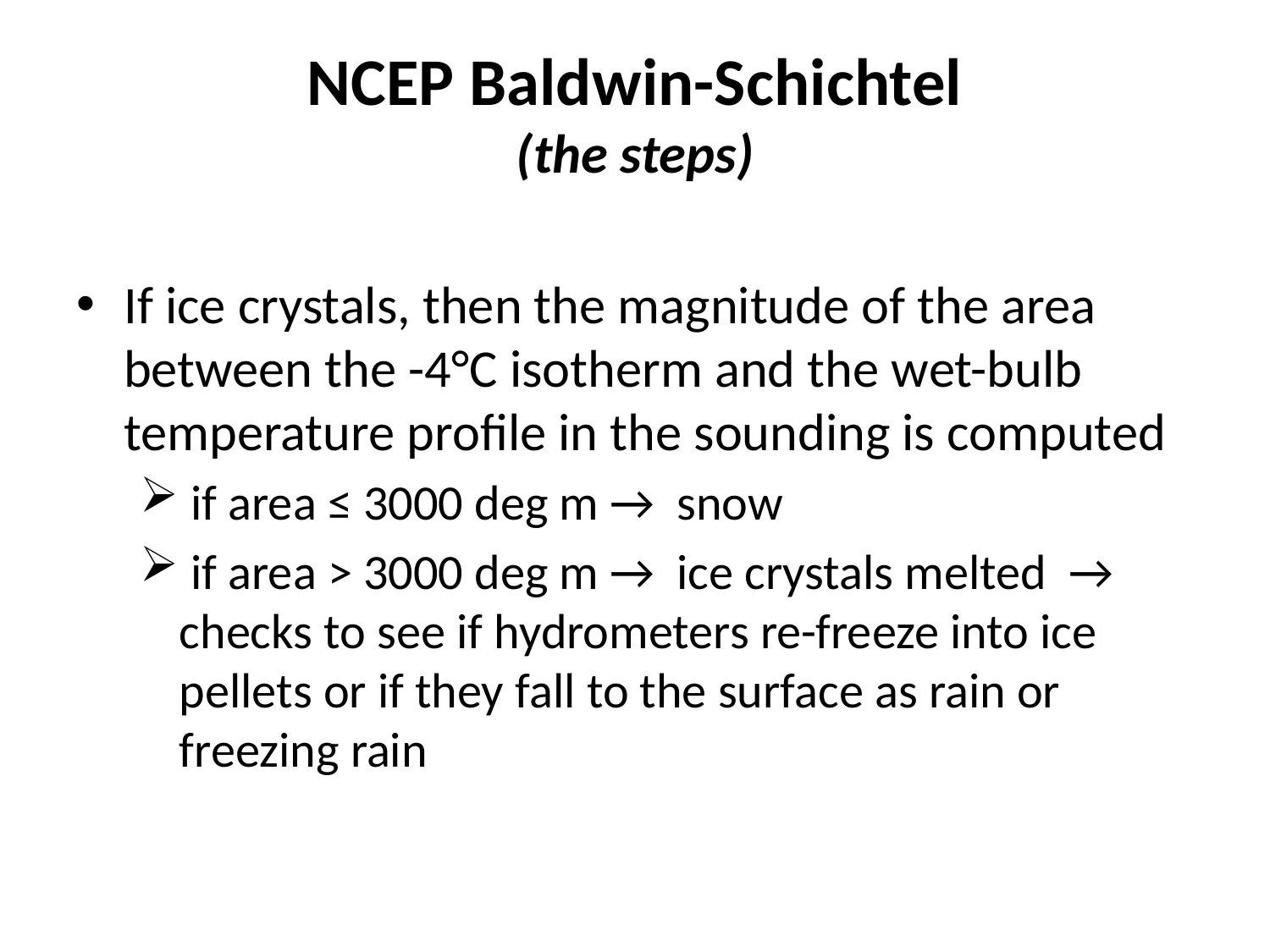

# NCEP Baldwin-Schichtel (the steps)
If ice crystals, then the magnitude of the area between the -4°C isotherm and the wet-bulb temperature profile in the sounding is computed
 if area ≤ 3000 deg m →  snow
 if area > 3000 deg m →  ice crystals melted  →  checks to see if hydrometers re-freeze into ice pellets or if they fall to the surface as rain or freezing rain